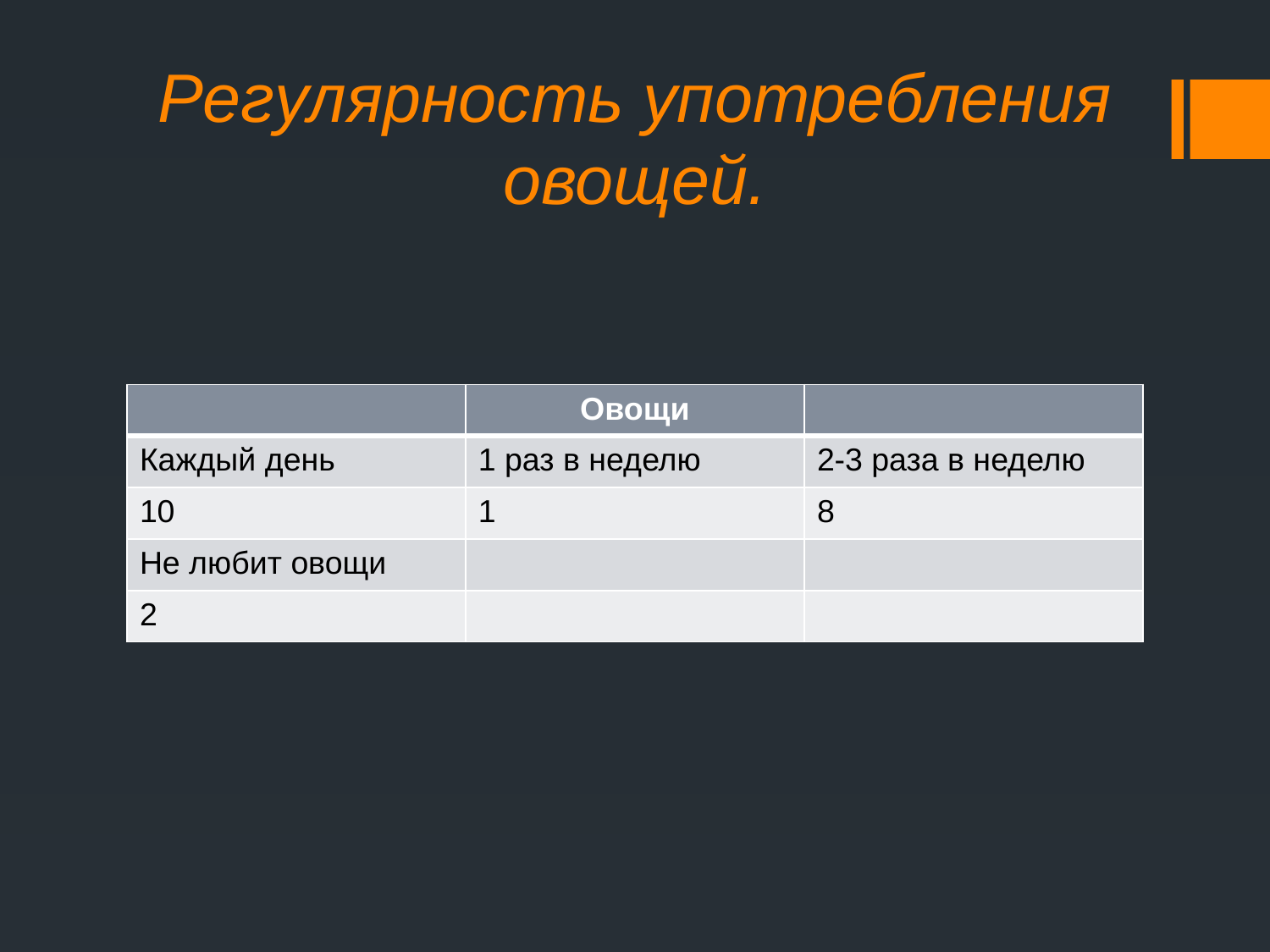

# Регулярность употребления овощей.
|  | Овощи |  |
| --- | --- | --- |
| Каждый день | 1 раз в неделю | 2-3 раза в неделю |
| 10 | 1 | 8 |
| Не любит овощи |  |  |
| 2 |  |  |